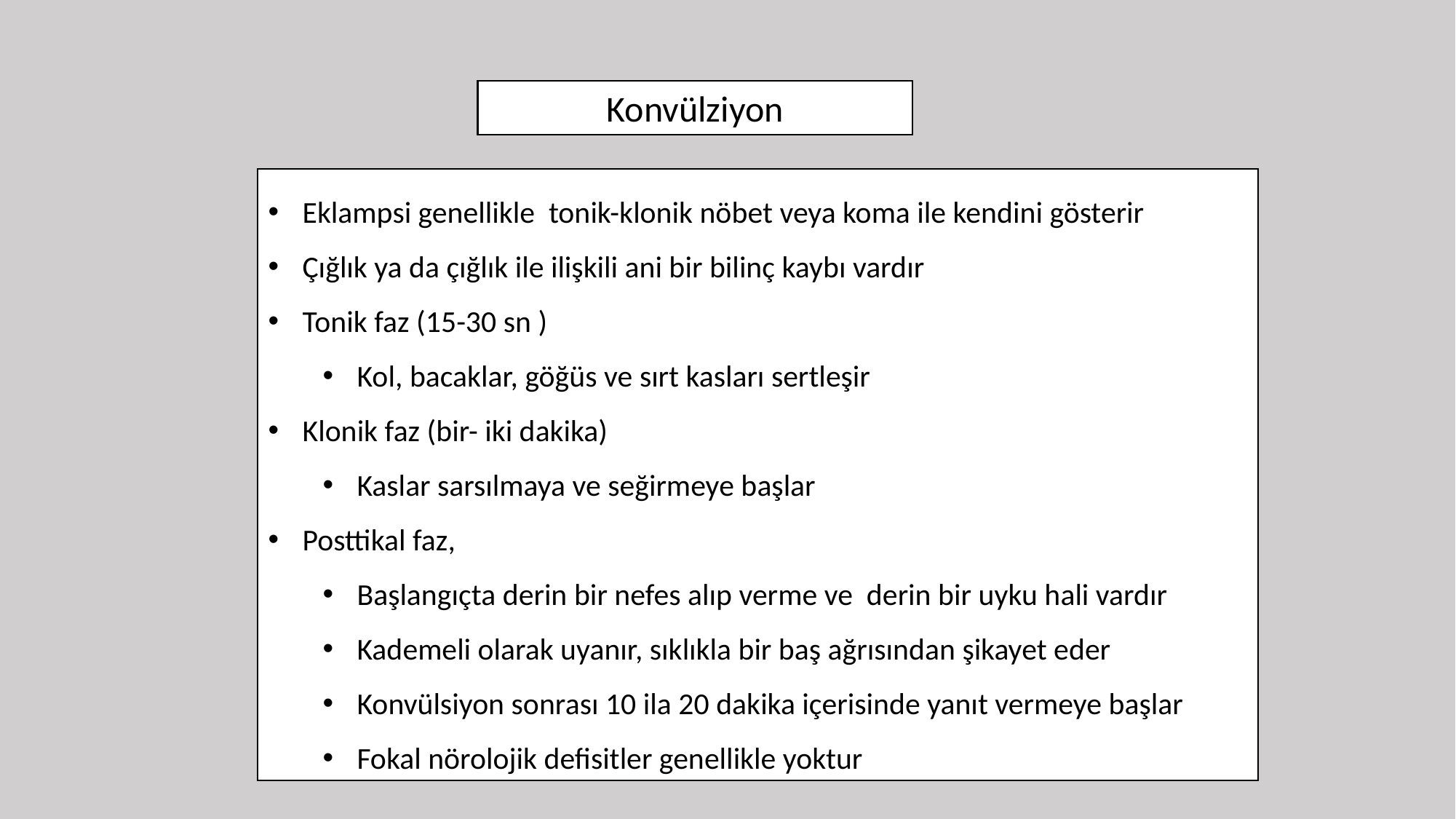

Konvülziyon
Eklampsi genellikle  tonik-klonik nöbet veya koma ile kendini gösterir
Çığlık ya da çığlık ile ilişkili ani bir bilinç kaybı vardır
Tonik faz (15-30 sn )
Kol, bacaklar, göğüs ve sırt kasları sertleşir
Klonik faz (bir- iki dakika)
Kaslar sarsılmaya ve seğirmeye başlar
Posttikal faz,
Başlangıçta derin bir nefes alıp verme ve  derin bir uyku hali vardır
Kademeli olarak uyanır, sıklıkla bir baş ağrısından şikayet eder
Konvülsiyon sonrası 10 ila 20 dakika içerisinde yanıt vermeye başlar
Fokal nörolojik defisitler genellikle yoktur